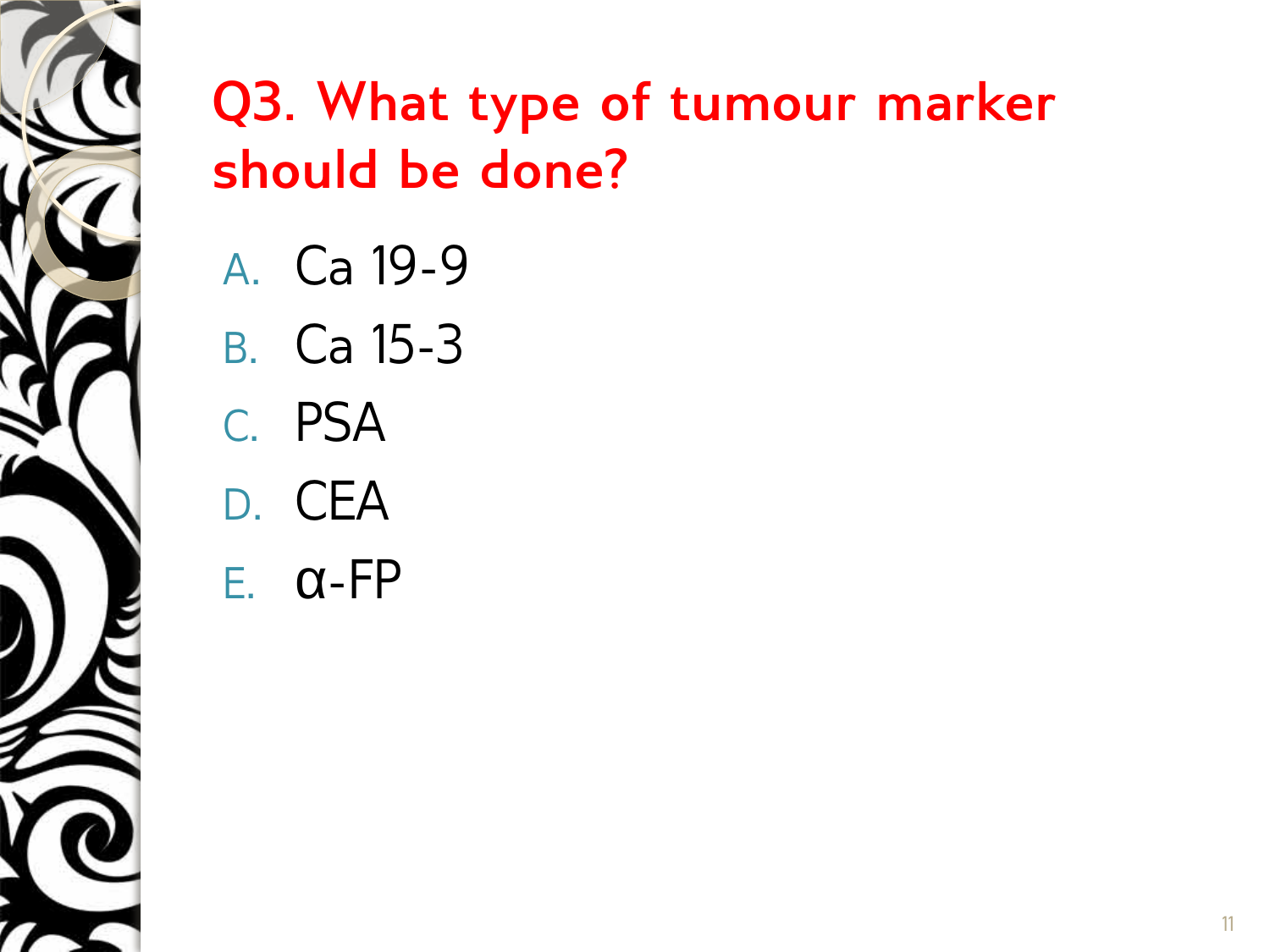

# Q3. What type of tumour marker should be done?
Ca 19-9
Ca 15-3
PSA
CEA
α-FP

11